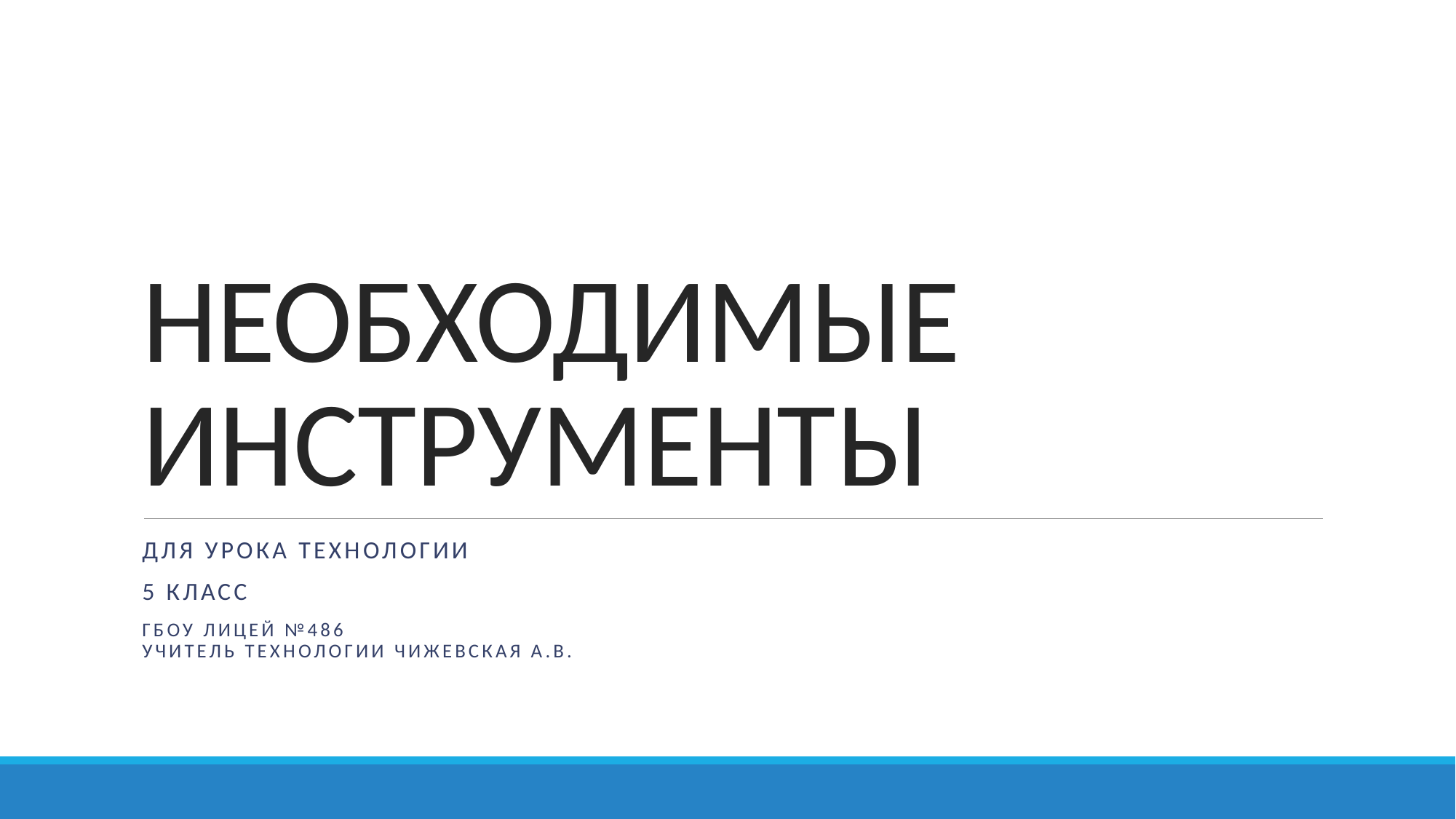

# НЕОБХОДИМЫЕ ИНСТРУМЕНТЫ
ДЛЯ УРОКА ТЕХНОЛОГИИ
5 класс
ГБОУ Лицей №486
Учитель технологии Чижевская А.в.